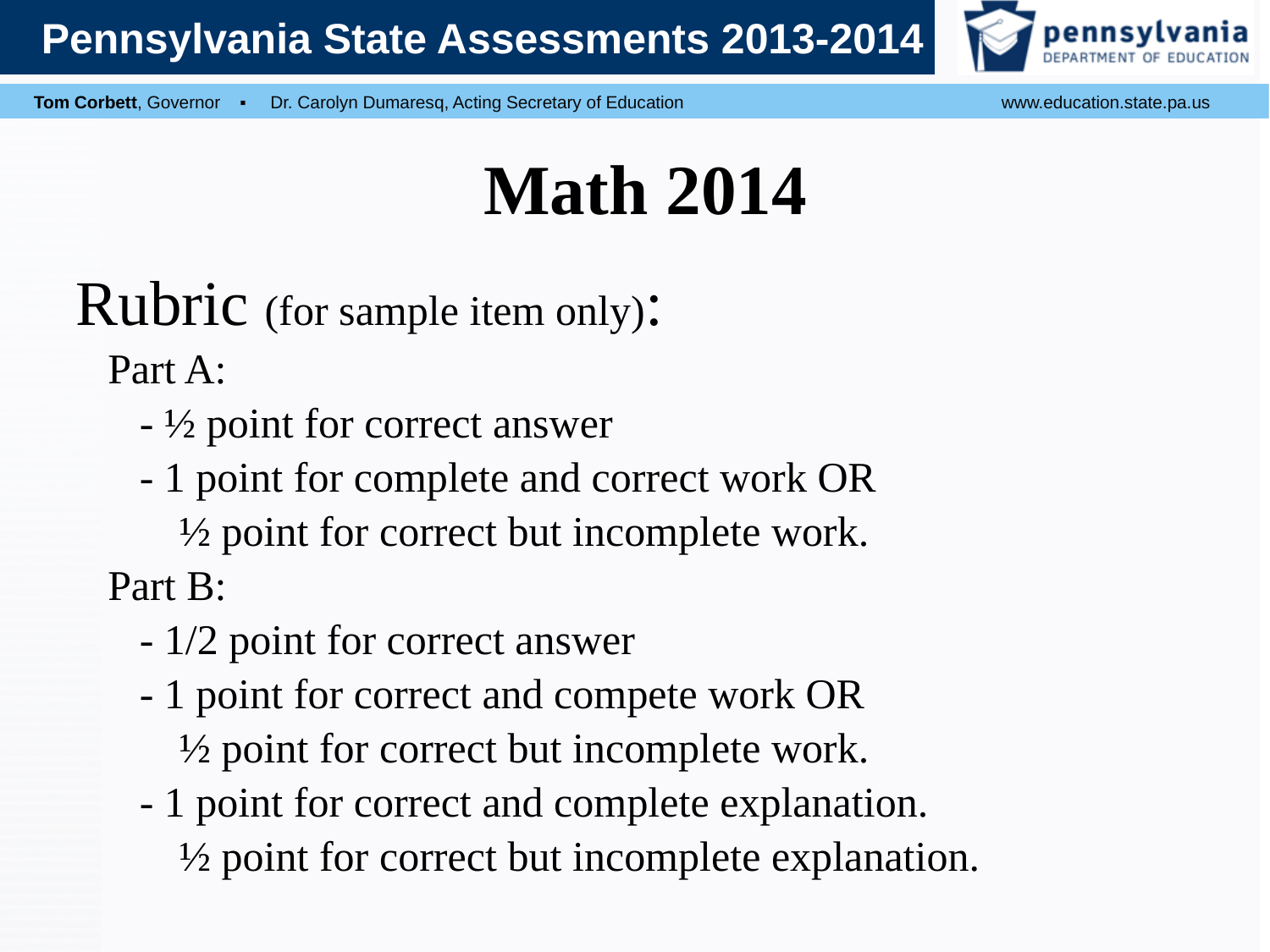

# Math 2014
Rubric (for sample item only):
   Part A:
- ½ point for correct answer
- 1 point for complete and correct work OR
	½ point for correct but incomplete work.
   Part B:
- 1/2 point for correct answer
- 1 point for correct and compete work OR
	½ point for correct but incomplete work.
- 1 point for correct and complete explanation.
	½ point for correct but incomplete explanation.